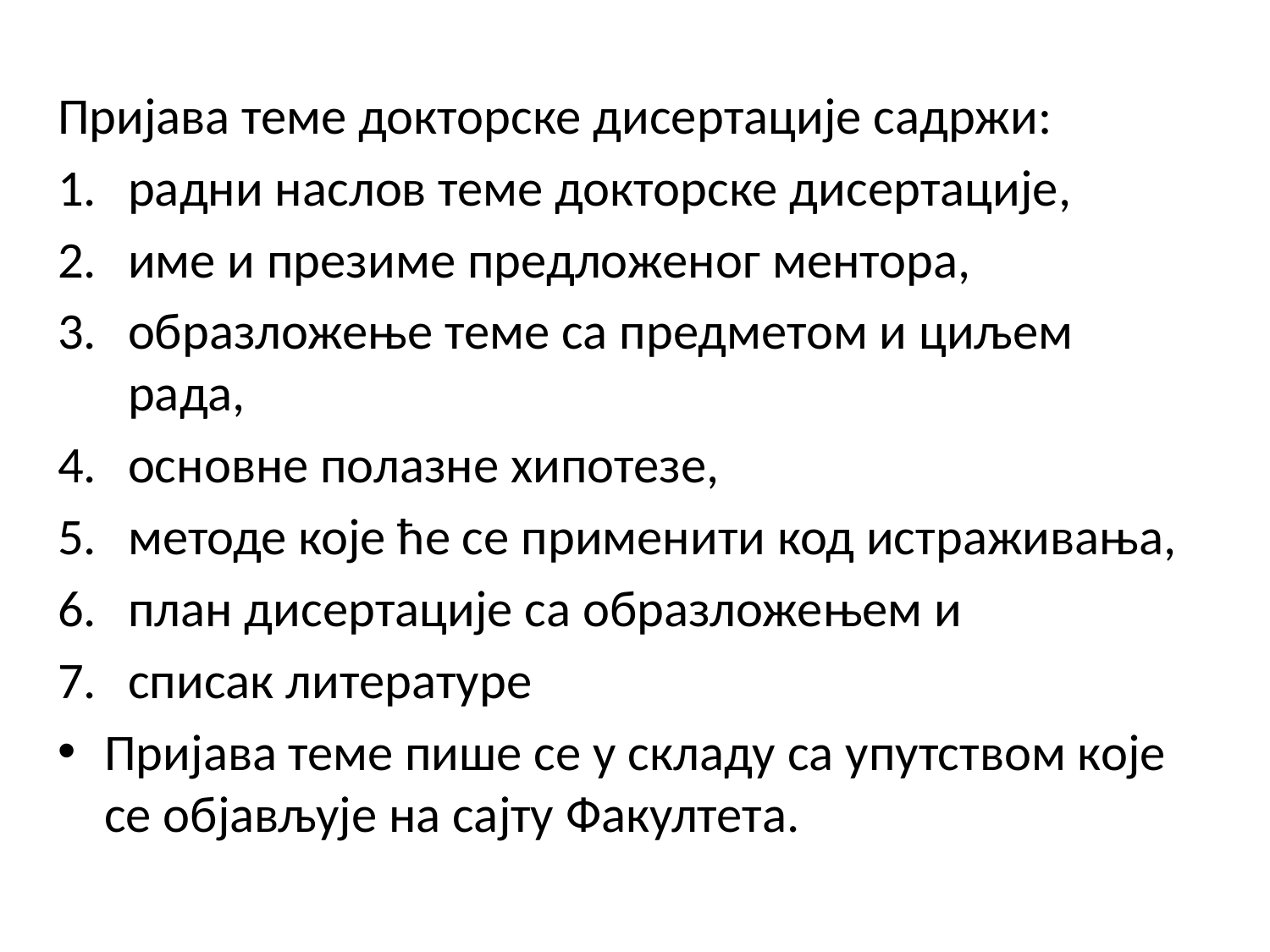

Пријава теме докторске дисертације садржи:
радни наслов теме докторске дисертације,
име и презиме предложеног ментора,
образложење теме са предметом и циљем рада,
основне полазне хипотезе,
методе које ће се применити код истраживања,
план дисертације са образложењем и
списак литературе
Пријава теме пише се у складу са упутством које се објављује на сајту Факултета.